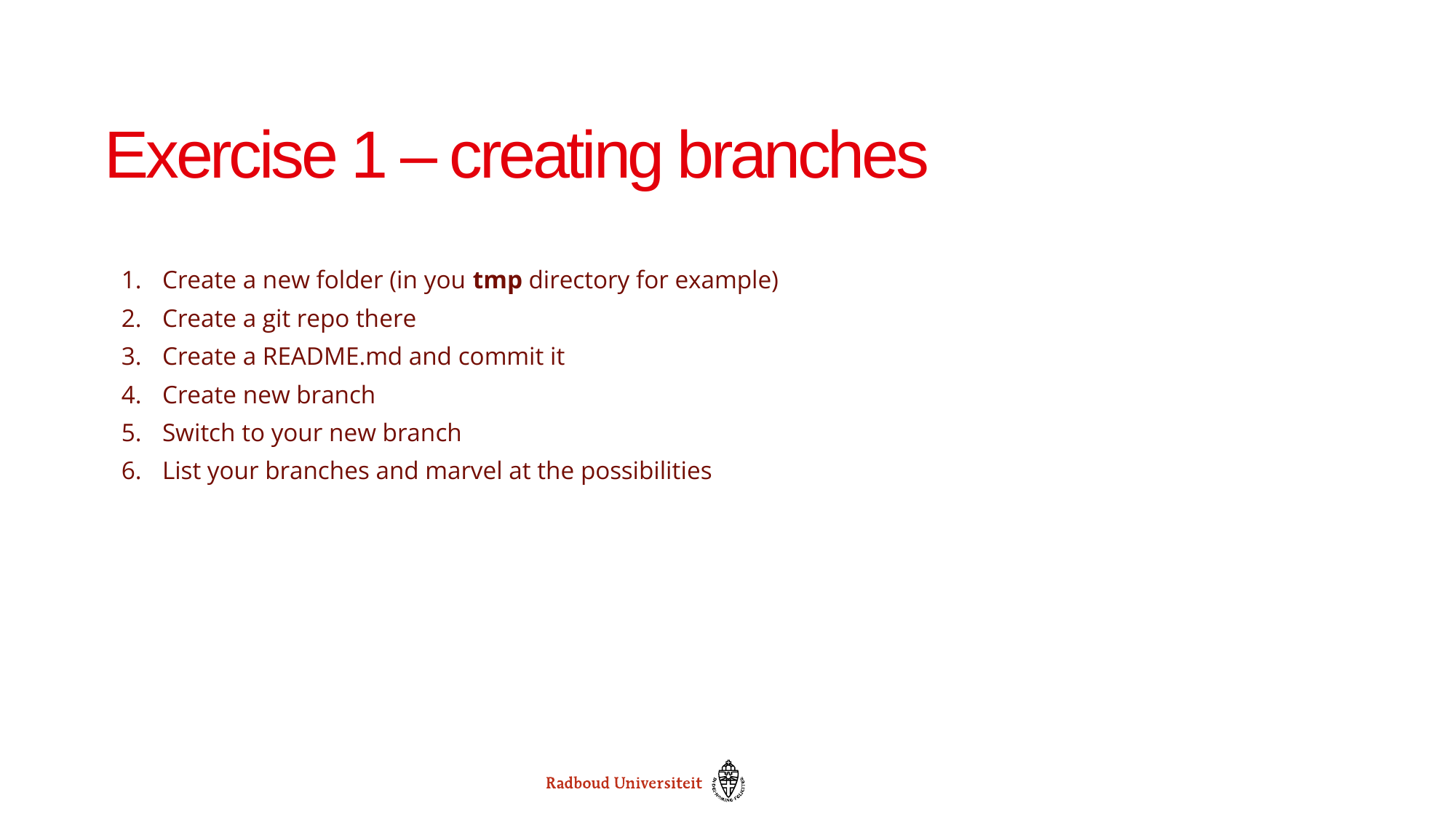

# Exercise 1 – creating branches
Create a new folder (in you tmp directory for example)
Create a git repo there
Create a README.md and commit it
Create new branch
Switch to your new branch
List your branches and marvel at the possibilities